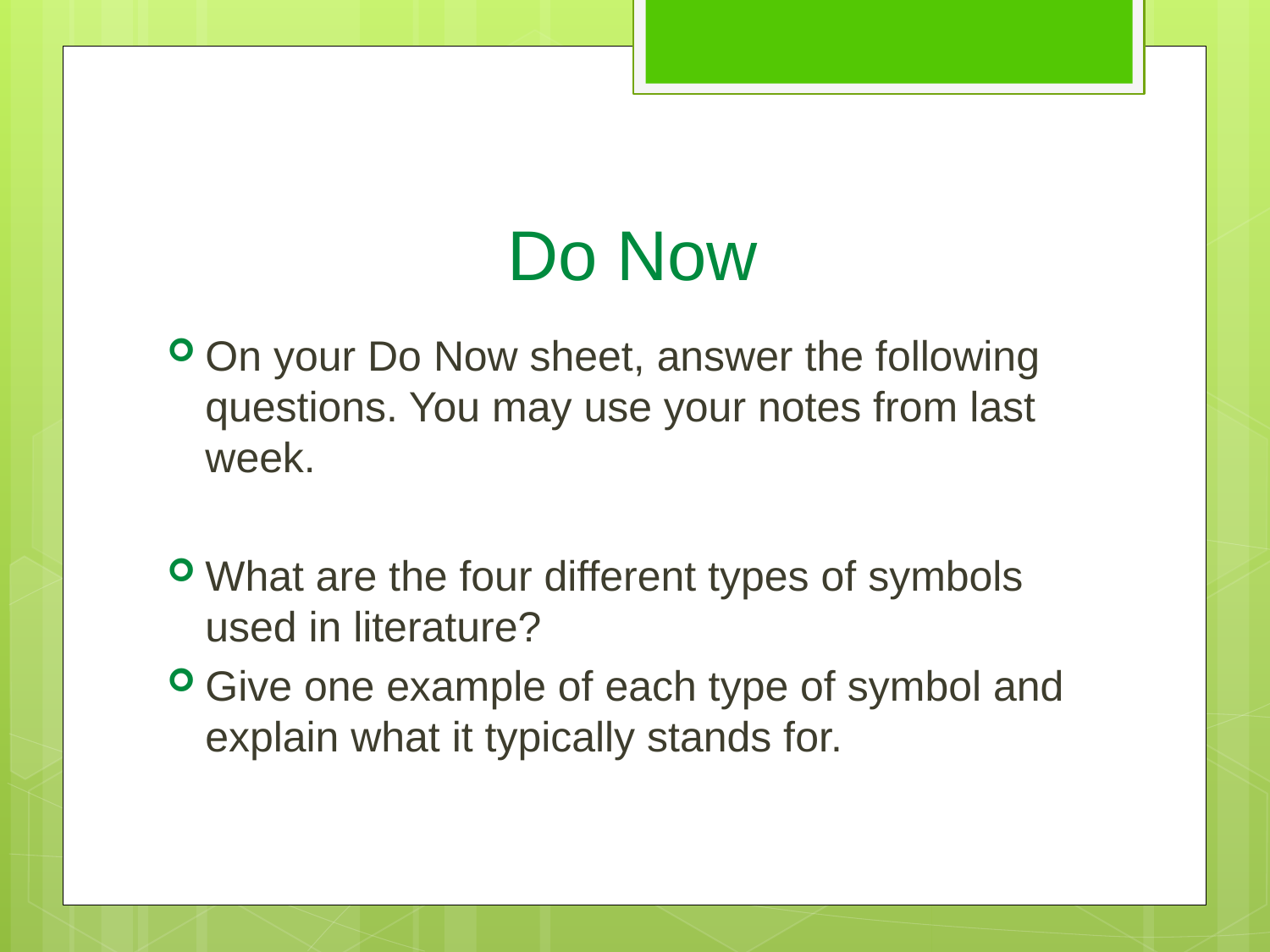

# Do Now
On your Do Now sheet, answer the following questions. You may use your notes from last week.

What are the four different types of symbols used in literature?
Give one example of each type of symbol and explain what it typically stands for.